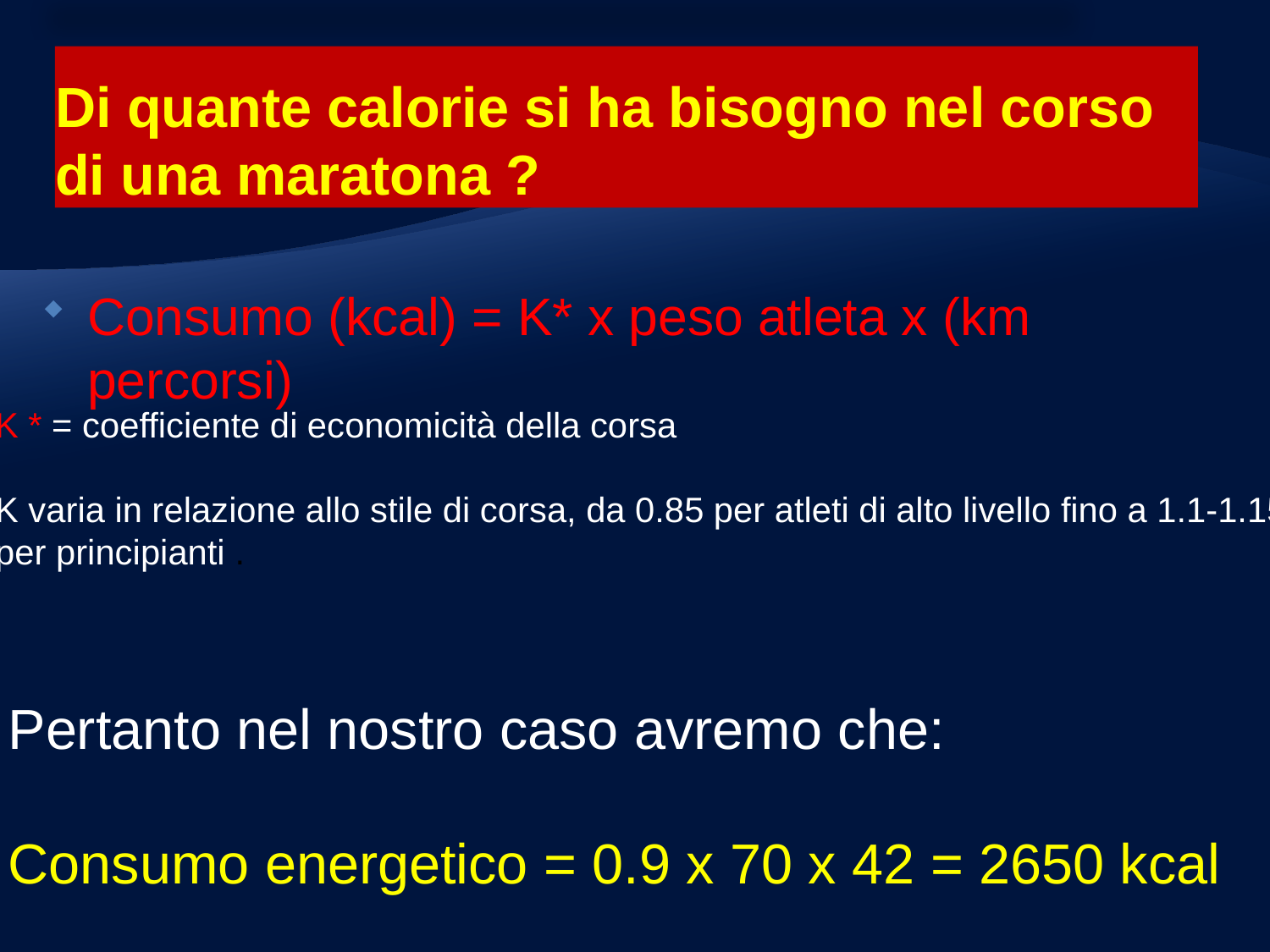

# Di quante calorie si ha bisogno nel corso di una maratona ?
Consumo (kcal) = K* x peso atleta x (km percorsi)
K * = coefficiente di economicità della corsa

K varia in relazione allo stile di corsa, da 0.85 per atleti di alto livello fino a 1.1-1.15
per principianti .
Pertanto nel nostro caso avremo che:

Consumo energetico = 0.9 x 70 x 42 = 2650 kcal